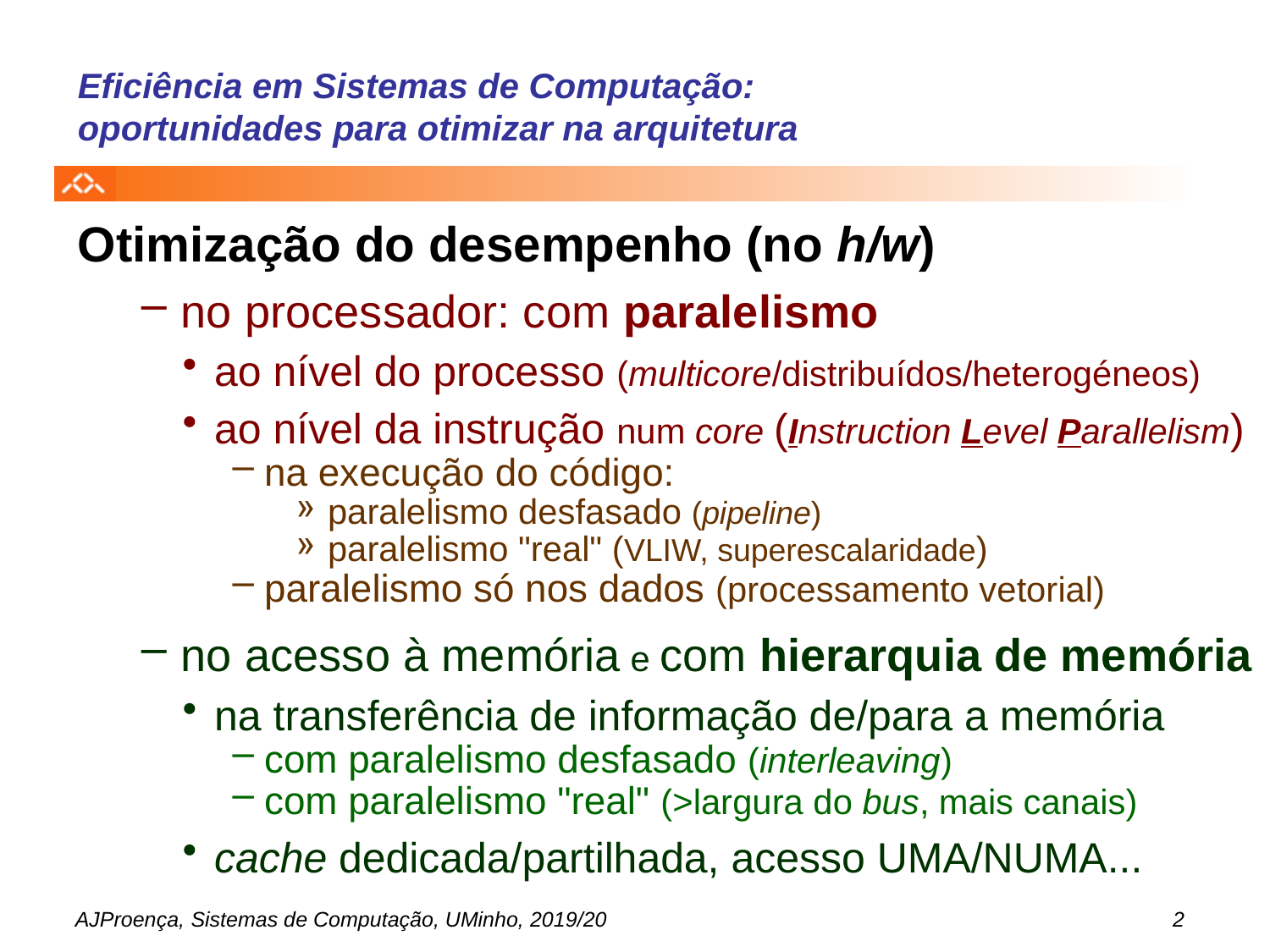

# Eficiência em Sistemas de Computação: oportunidades para otimizar na arquitetura
Otimização do desempenho (no h/w)
no processador: com paralelismo
ao nível do processo (multicore/distribuídos/heterogéneos)
ao nível da instrução num core (Instruction Level Parallelism)
na execução do código:
paralelismo desfasado (pipeline)
paralelismo "real" (VLIW, superescalaridade)
paralelismo só nos dados (processamento vetorial)
no acesso à memória e com hierarquia de memória
na transferência de informação de/para a memória
com paralelismo desfasado (interleaving)
com paralelismo "real" (>largura do bus, mais canais)
cache dedicada/partilhada, acesso UMA/NUMA...